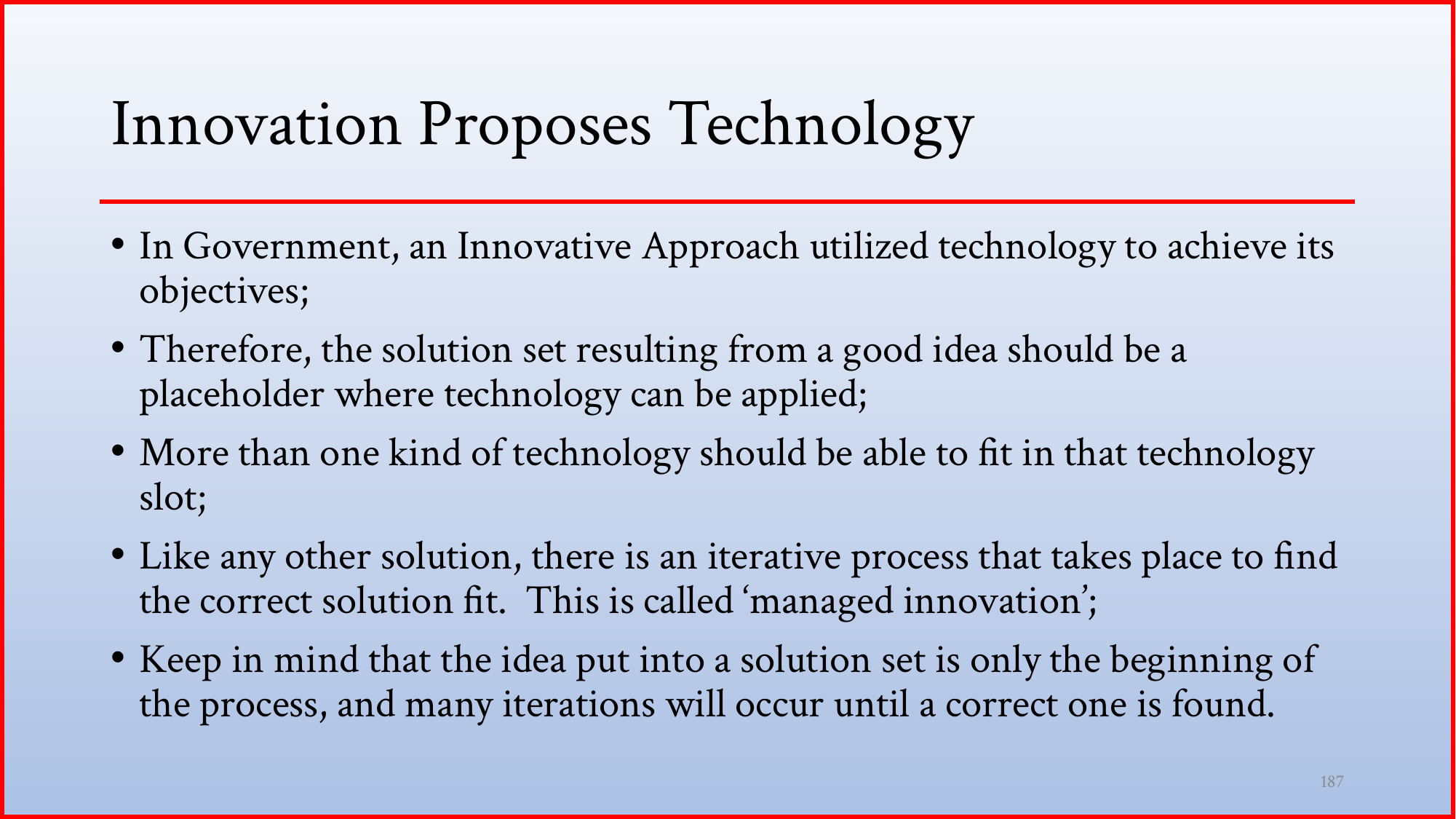

# Innovation Proposes Technology
In Government, an Innovative Approach utilized technology to achieve its objectives;
Therefore, the solution set resulting from a good idea should be a placeholder where technology can be applied;
More than one kind of technology should be able to fit in that technology slot;
Like any other solution, there is an iterative process that takes place to find the correct solution fit.  This is called ‘managed innovation’;
Keep in mind that the idea put into a solution set is only the beginning of the process, and many iterations will occur until a correct one is found.
187